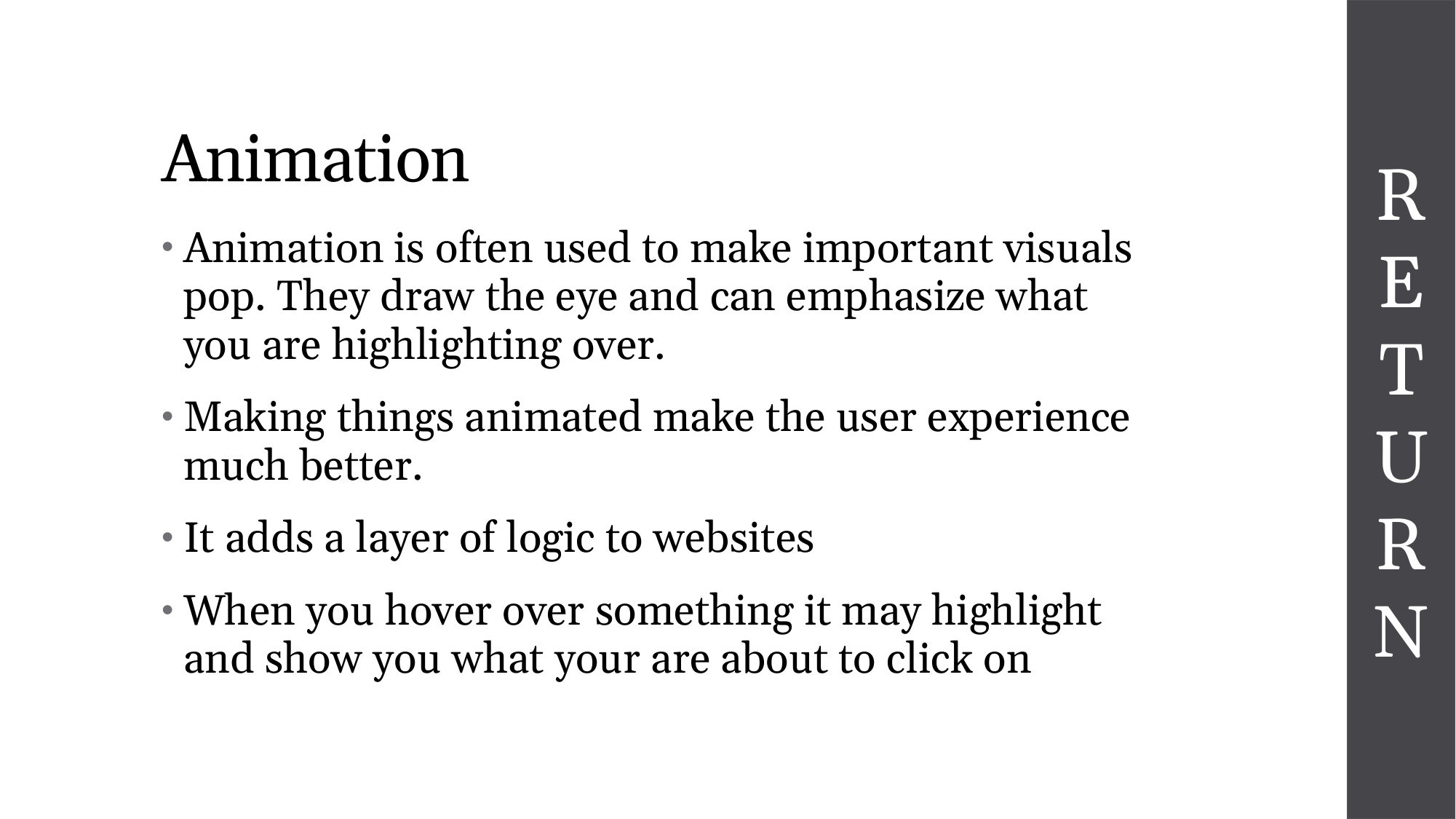

RETURN
# Animation
Animation is often used to make important visuals pop. They draw the eye and can emphasize what you are highlighting over.
Making things animated make the user experience much better.
It adds a layer of logic to websites
When you hover over something it may highlight and show you what your are about to click on